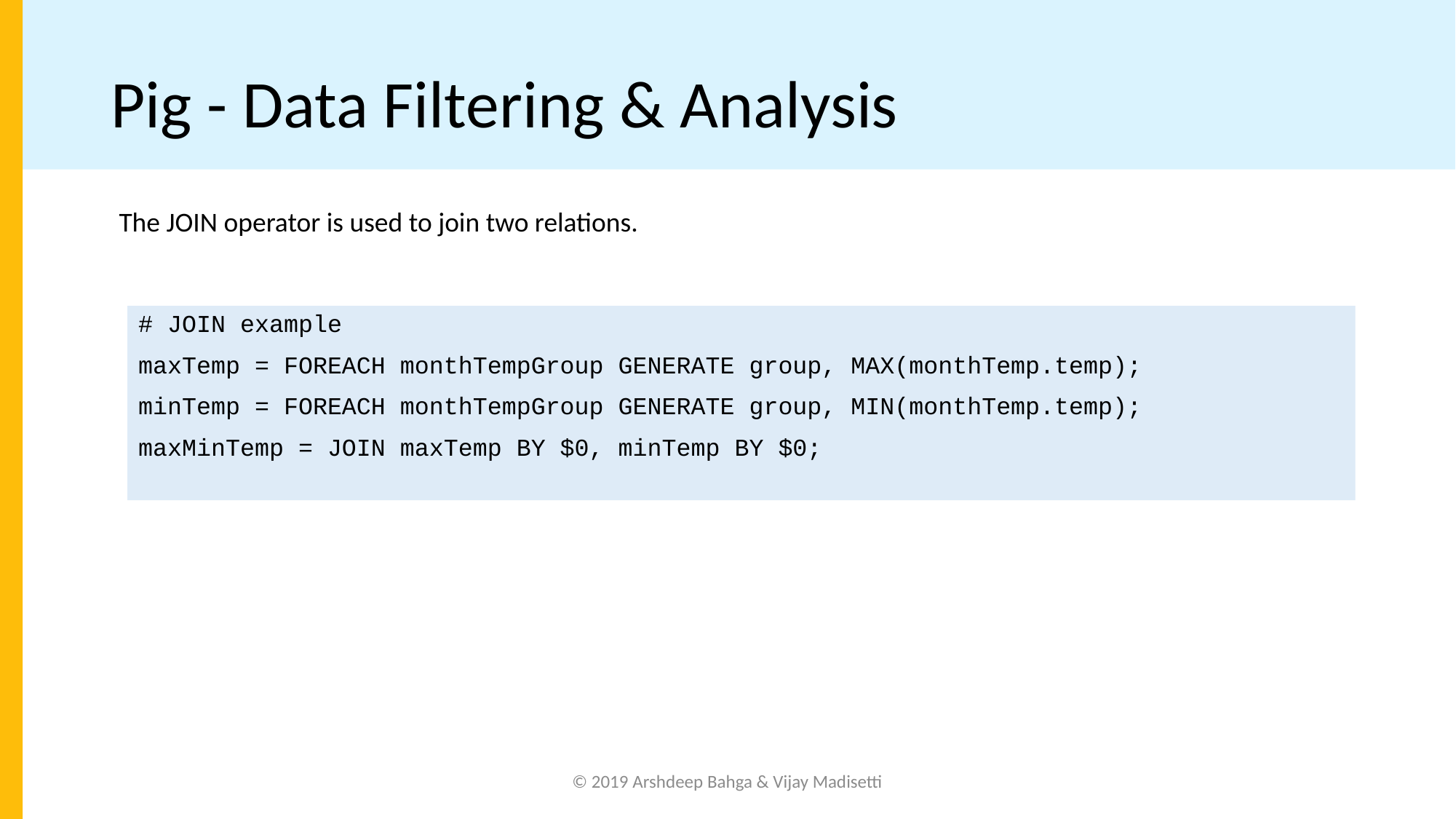

# Pig - Data Filtering & Analysis
The JOIN operator is used to join two relations.
# JOIN example
maxTemp = FOREACH monthTempGroup GENERATE group, MAX(monthTemp.temp);
minTemp = FOREACH monthTempGroup GENERATE group, MIN(monthTemp.temp);
maxMinTemp = JOIN maxTemp BY $0, minTemp BY $0;
© 2019 Arshdeep Bahga & Vijay Madisetti